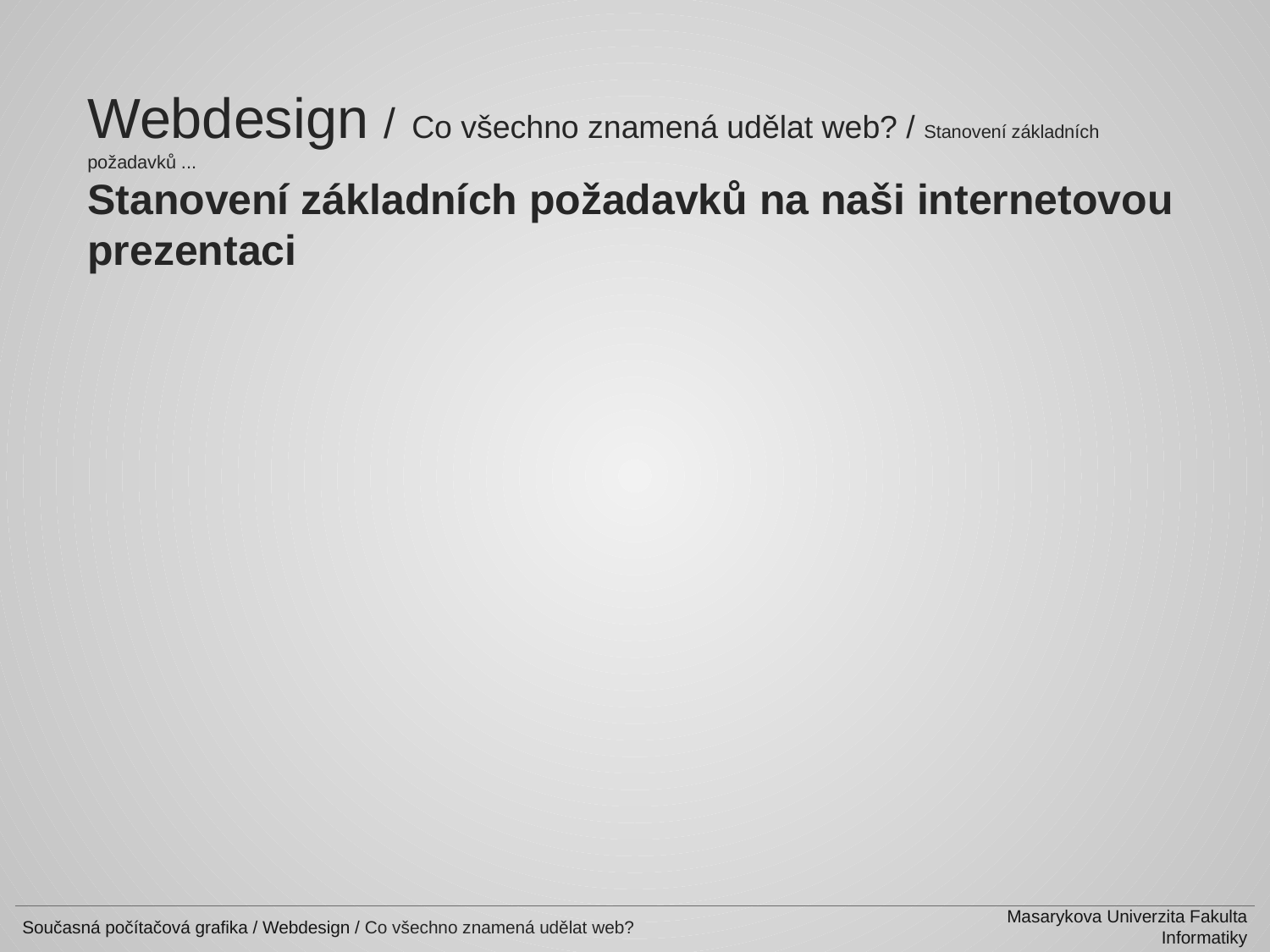

Webdesign / Co všechno znamená udělat web? / Stanovení základních požadavků ...
Stanovení základních požadavků na naši internetovou prezentaci
Současná počítačová grafika / Webdesign / Co všechno znamená udělat web?
Masarykova Univerzita Fakulta Informatiky